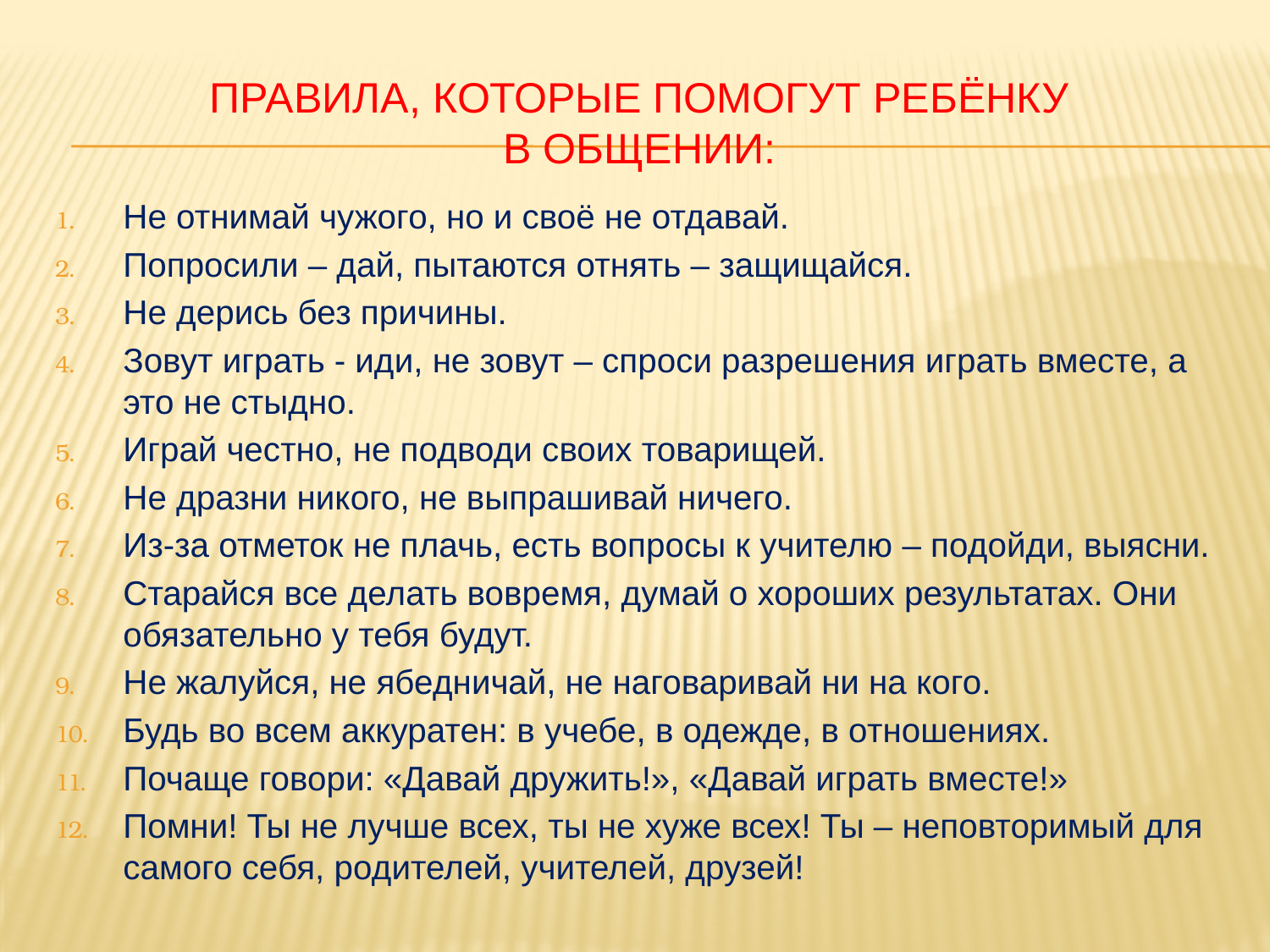

# Правила, которые помогут ребёнку в общении:
Не отнимай чужого, но и своё не отдавай.
Попросили – дай, пытаются отнять – защищайся.
Не дерись без причины.
Зовут играть - иди, не зовут – спроси разрешения играть вместе, а это не стыдно.
Играй честно, не подводи своих товарищей.
Не дразни никого, не выпрашивай ничего.
Из-за отметок не плачь, есть вопросы к учителю – подойди, выясни.
Старайся все делать вовремя, думай о хороших результатах. Они обязательно у тебя будут.
Не жалуйся, не ябедничай, не наговаривай ни на кого.
Будь во всем аккуратен: в учебе, в одежде, в отношениях.
Почаще говори: «Давай дружить!», «Давай играть вместе!»
Помни! Ты не лучше всех, ты не хуже всех! Ты – неповторимый для самого себя, родителей, учителей, друзей!